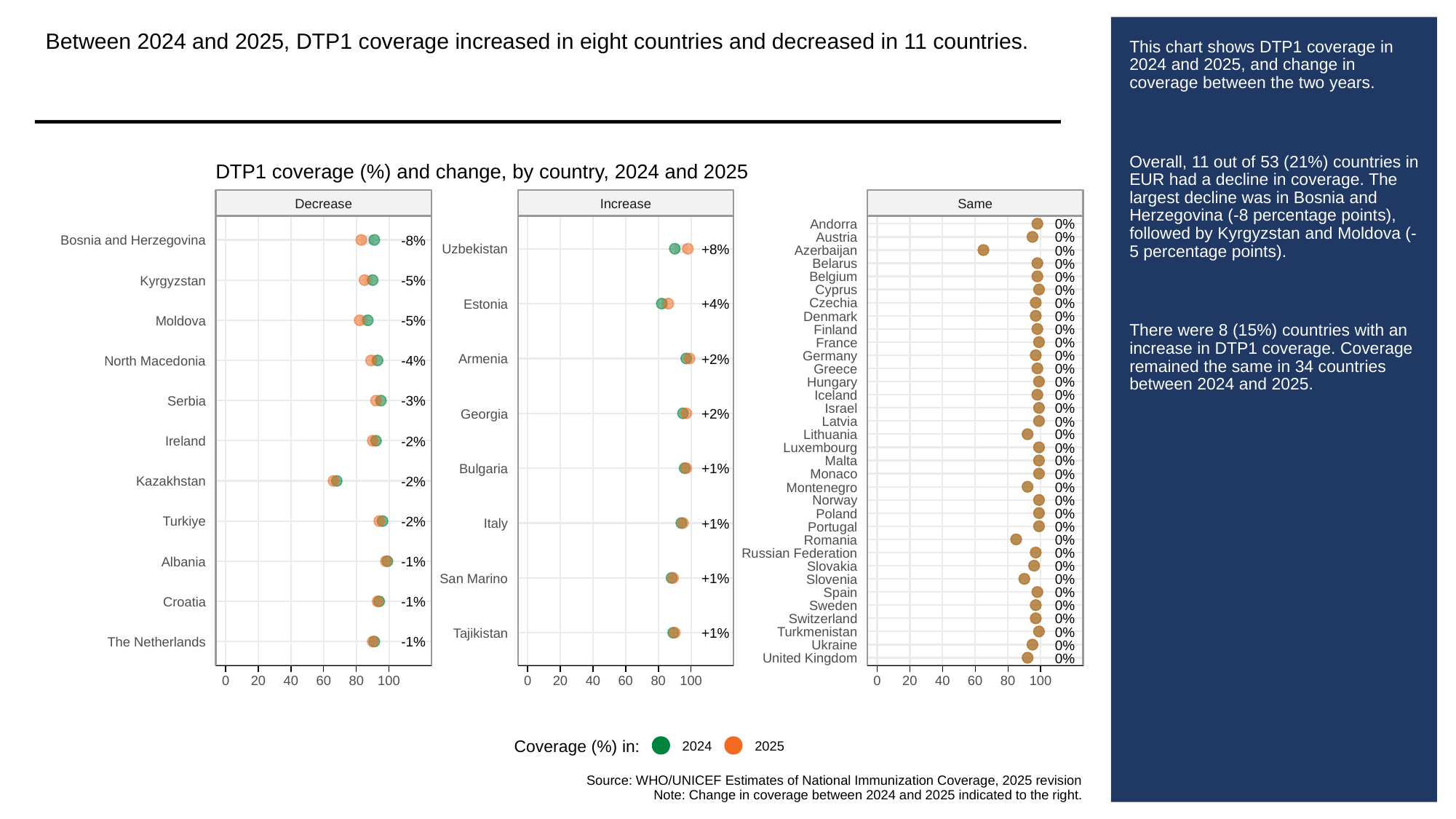

Between 2024 and 2025, DTP1 coverage increased in eight countries and decreased in 11 countries.
# This chart shows DTP1 coverage in 2024 and 2025, and change in coverage between the two years.

Overall, 11 out of 53 (21%) countries in EUR had a decline in coverage. The largest decline was in Bosnia and Herzegovina (-8 percentage points), followed by Kyrgyzstan and Moldova (-5 percentage points).

There were 8 (15%) countries with an increase in DTP1 coverage. Coverage remained the same in 34 countries between 2024 and 2025.

DTP1 coverage (%) and change, by country, 2024 and 2025

Decrease
Increase
Same

0%
Andorra

0%
Austria

-8%
Bosnia and Herzegovina

+8%
Uzbekistan

0%
Azerbaijan

0%
Belarus

0%
Belgium

-5%
Kyrgyzstan

0%
Cyprus

0%
Czechia

+4%
Estonia

0%
Denmark

-5%
Moldova

0%
Finland

0%
France

0%
Germany

+2%
Armenia

-4%
North Macedonia

0%
Greece

0%
Hungary

0%
Iceland

-3%
Serbia

0%
Israel

+2%
Georgia

0%
Latvia

0%
Lithuania

-2%
Ireland

0%
Luxembourg

0%
Malta

+1%
Bulgaria

0%
Monaco

-2%
Kazakhstan

0%
Montenegro

0%
Norway

0%
Poland

-2%
Turkiye

+1%
Italy

0%
Portugal

0%
Romania

0%
Russian Federation

-1%
Albania

0%
Slovakia

+1%
San Marino

0%
Slovenia

0%
Spain

-1%
Croatia

0%
Sweden

0%
Switzerland

0%
Turkmenistan

+1%
Tajikistan

-1%
The Netherlands

0%
Ukraine

0%
United Kingdom

0
20
40
60
80
100
0
20
40
60
80
100
0
20
40
60
80
100

Coverage (%) in:
2024
2025
Source: WHO/UNICEF Estimates of National Immunization Coverage, 2025 revision
Note: Change in coverage between 2024 and 2025 indicated to the right.